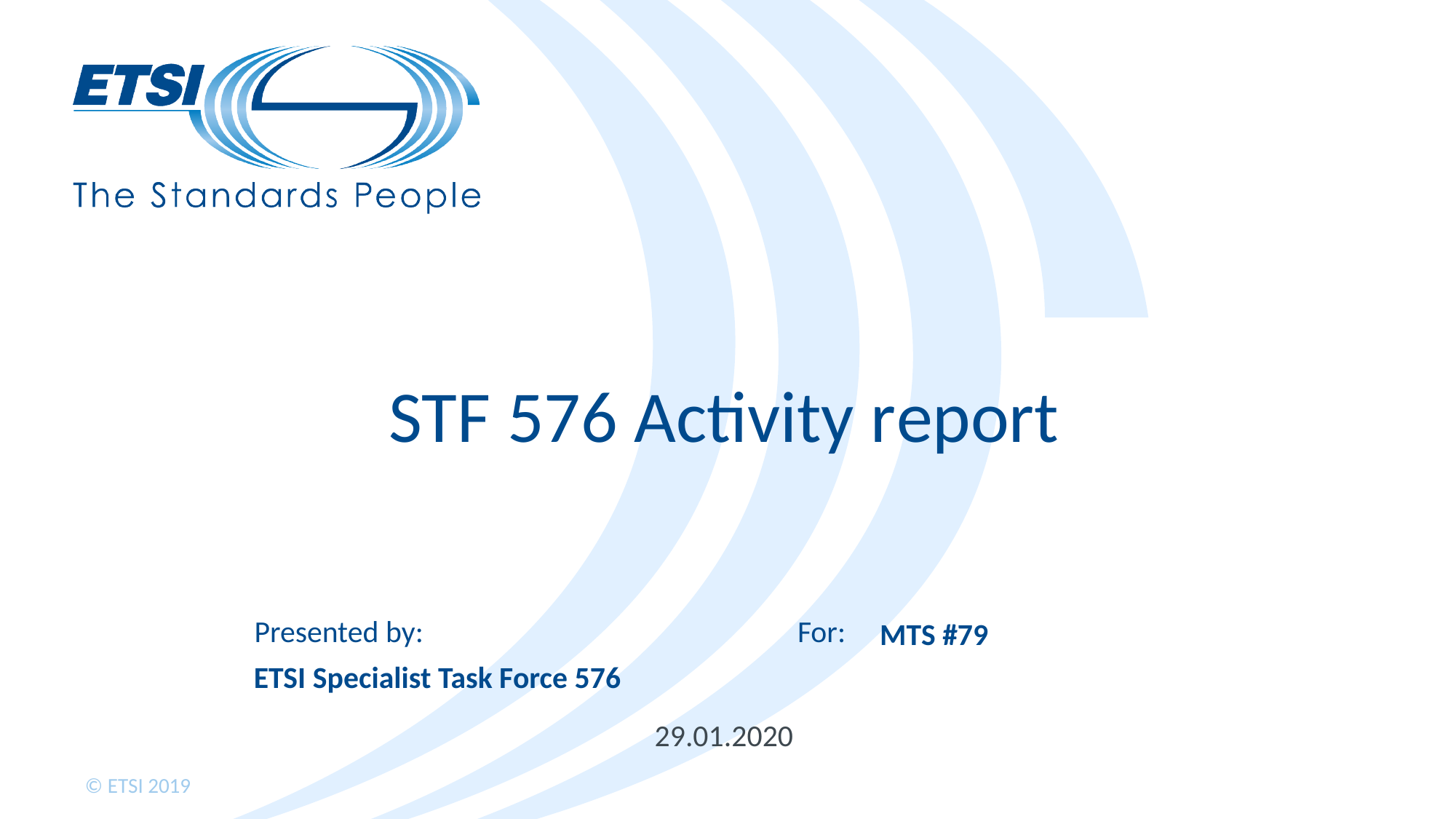

# STF 576 Activity report
 MTS #79
ETSI Specialist Task Force 576
29.01.2020